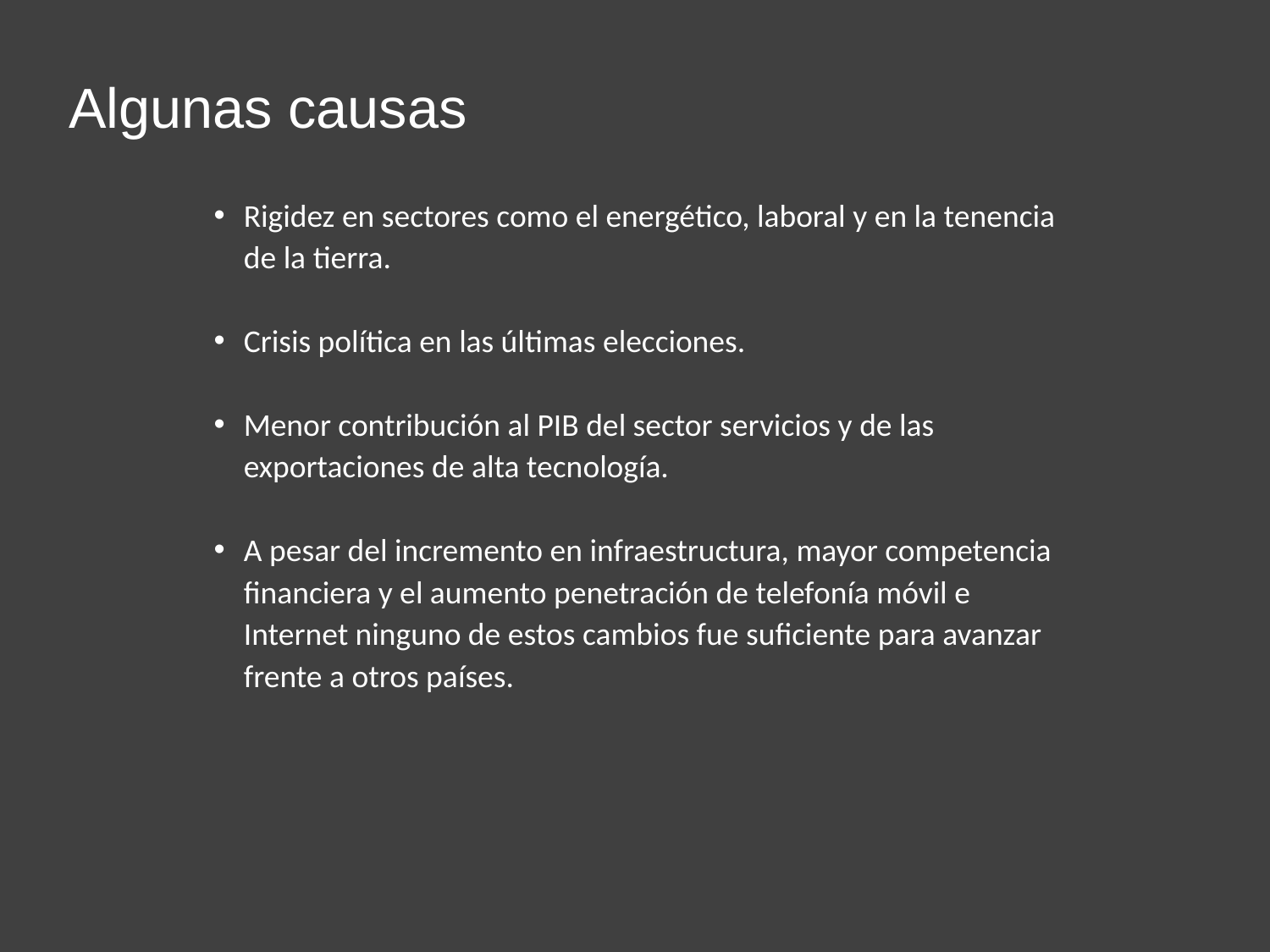

Algunas causas
Rigidez en sectores como el energético, laboral y en la tenencia de la tierra.

Crisis política en las últimas elecciones.

Menor contribución al PIB del sector servicios y de las exportaciones de alta tecnología.

A pesar del incremento en infraestructura, mayor competencia financiera y el aumento penetración de telefonía móvil e Internet ninguno de estos cambios fue suficiente para avanzar frente a otros países.